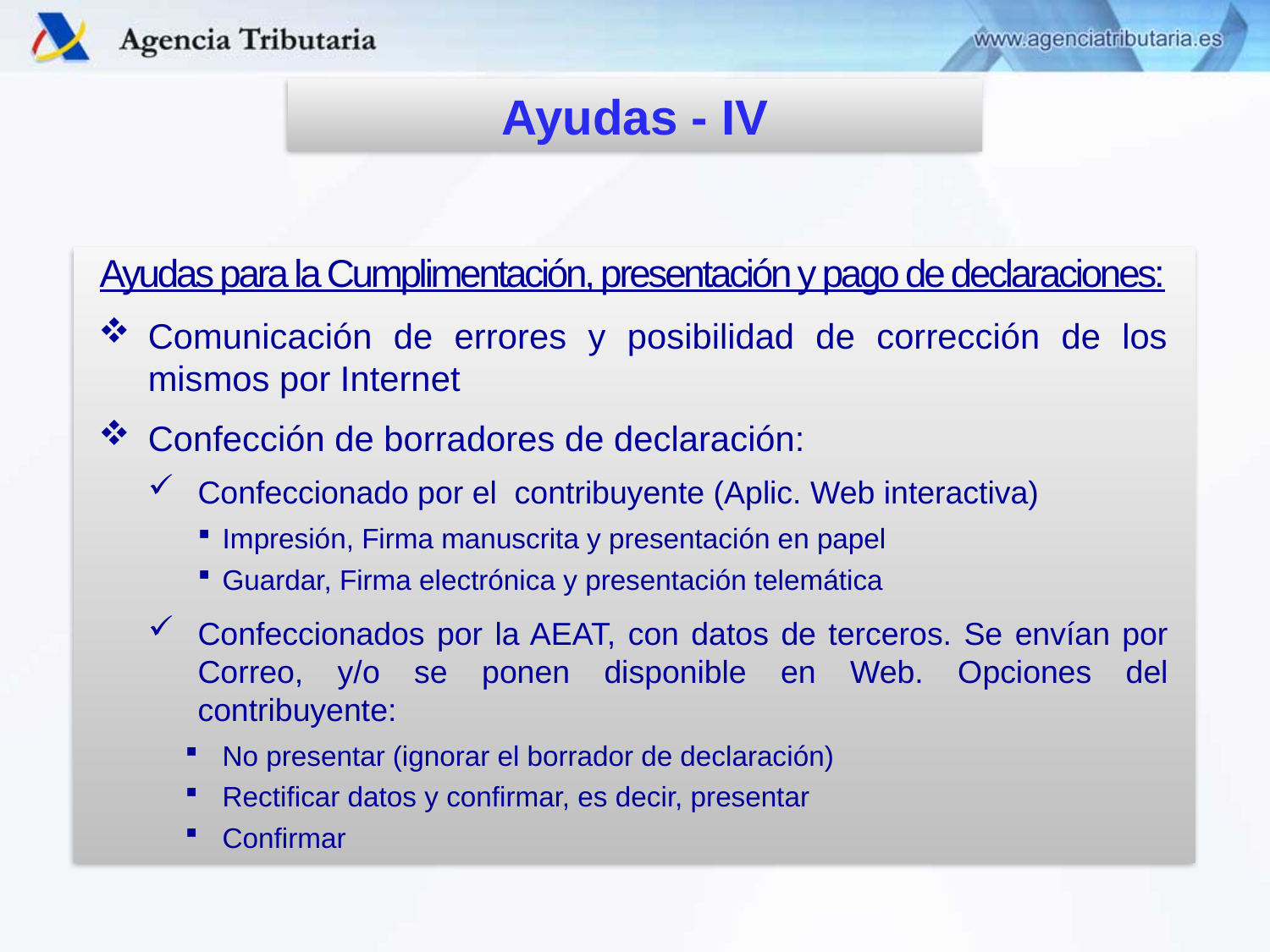

Ayudas - IV

Ayudas para la Cumplimentación, presentación y pago de declaraciones:
Comunicación de errores y posibilidad de corrección de los mismos por Internet
Confección de borradores de declaración:
Confeccionado por el  contribuyente (Aplic. Web interactiva)
Impresión, Firma manuscrita y presentación en papel
Guardar, Firma electrónica y presentación telemática
Confeccionados por la AEAT, con datos de terceros. Se envían por Correo, y/o se ponen disponible en Web. Opciones del contribuyente:
No presentar (ignorar el borrador de declaración)
Rectificar datos y confirmar, es decir, presentar
Confirmar